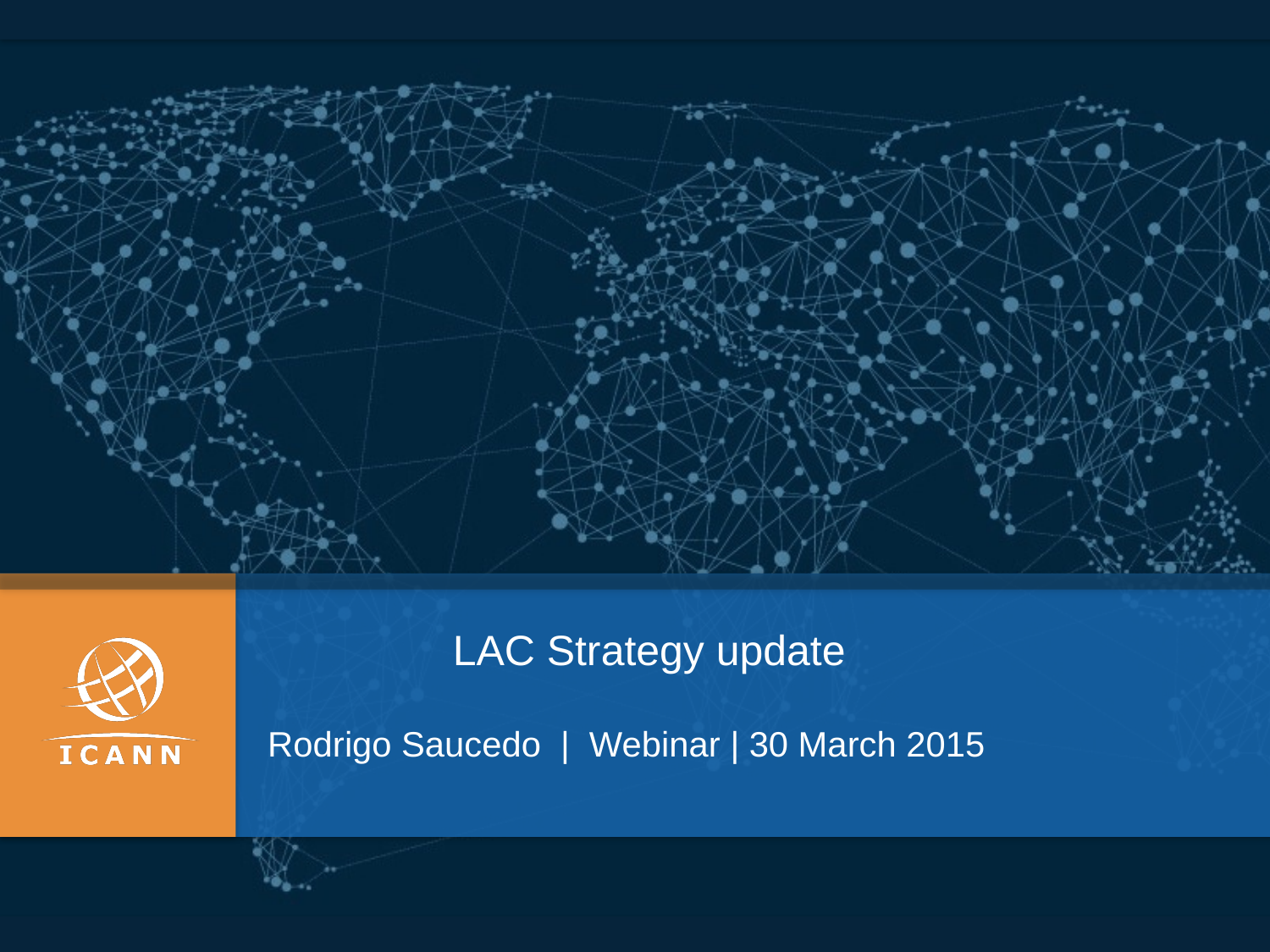

LAC Strategy update
Rodrigo Saucedo  |  Webinar | 30 March 2015